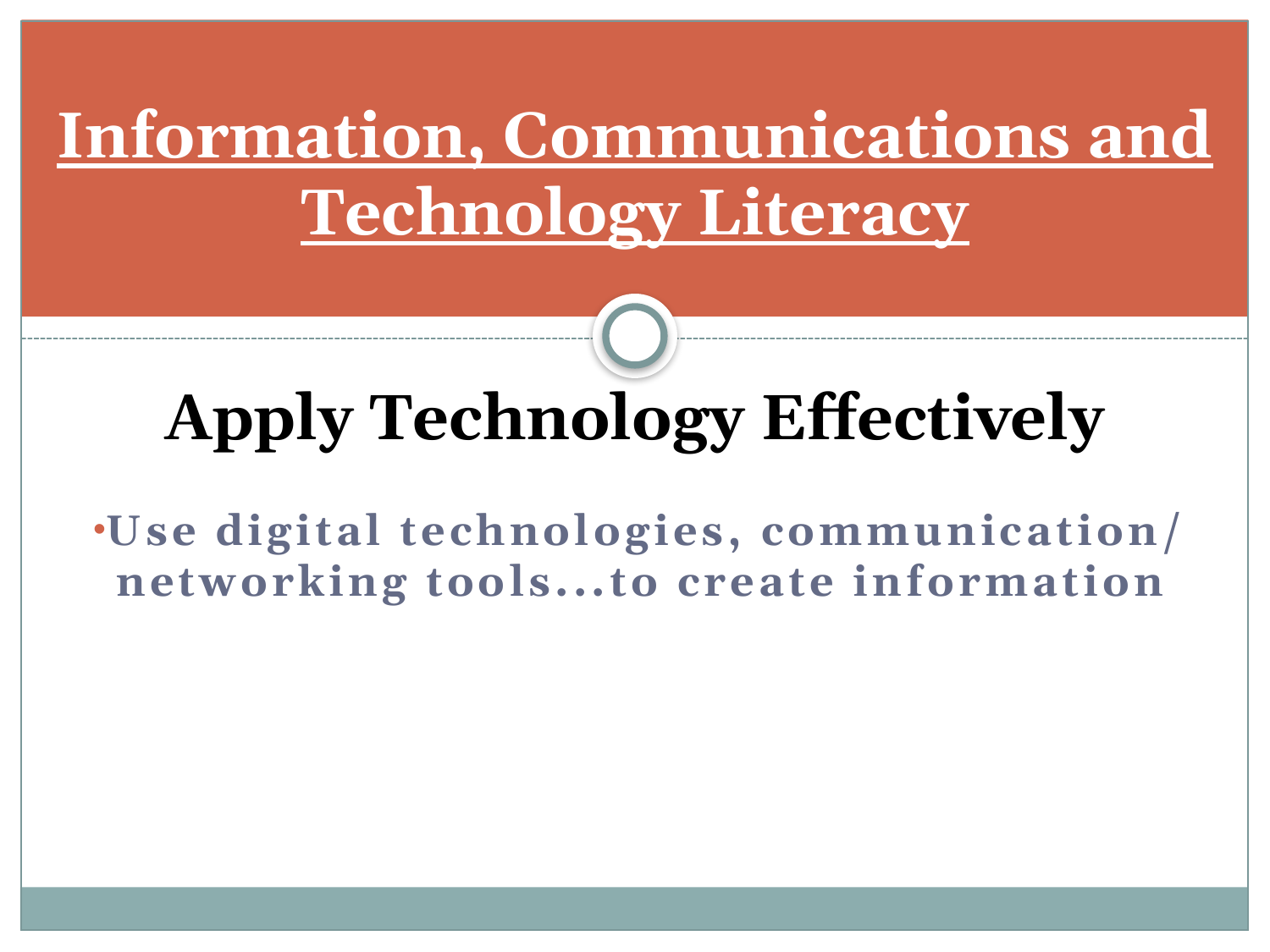

# Information, Communications and Technology Literacy
Apply Technology Effectively
Use digital technologies, communication/ networking tools...to create information